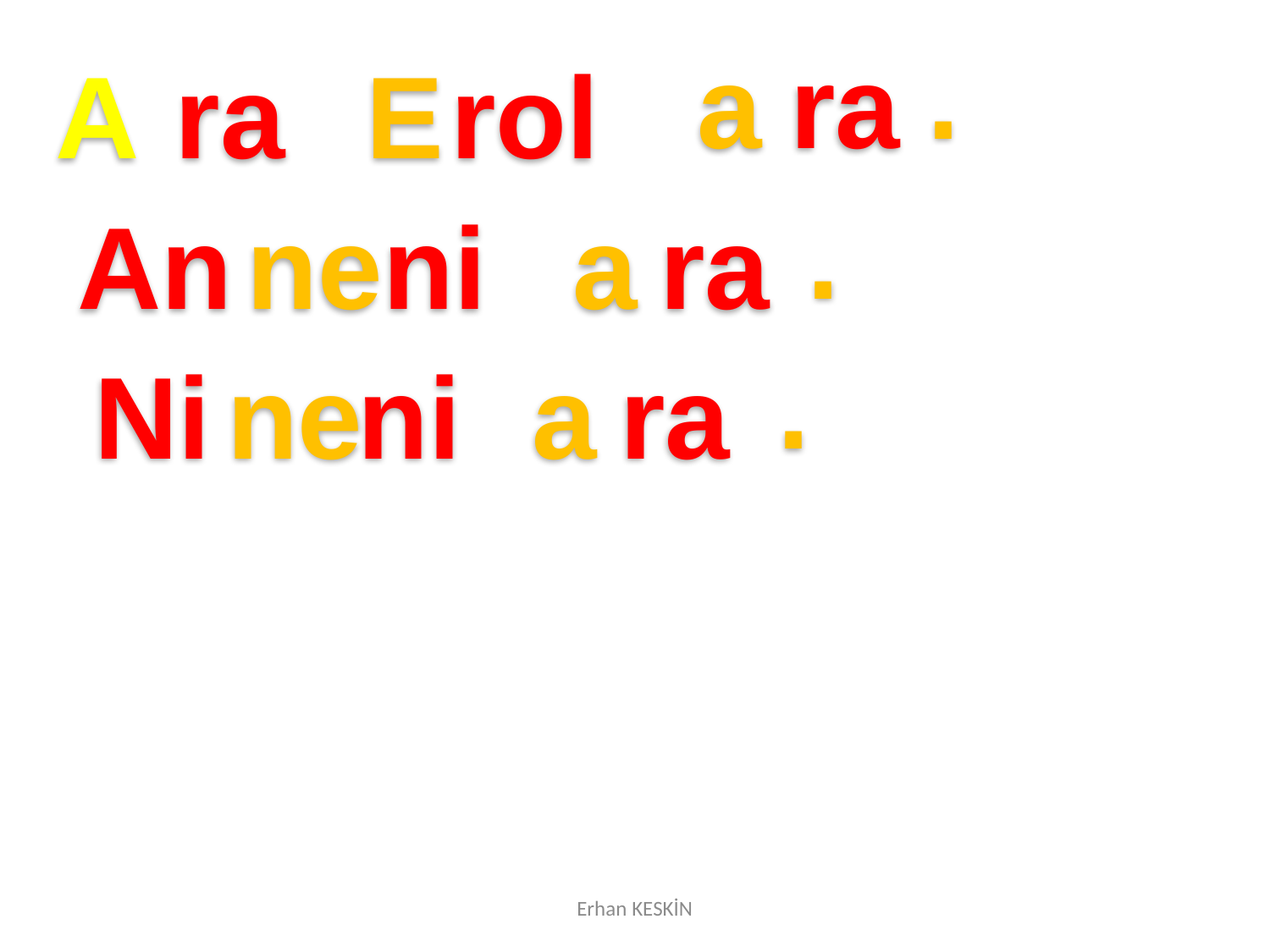

.
a
ra
A
ra
E
rol
.
An
ne
ni
a
ra
.
Ni
ne
ni
a
ra
Erhan KESKİN